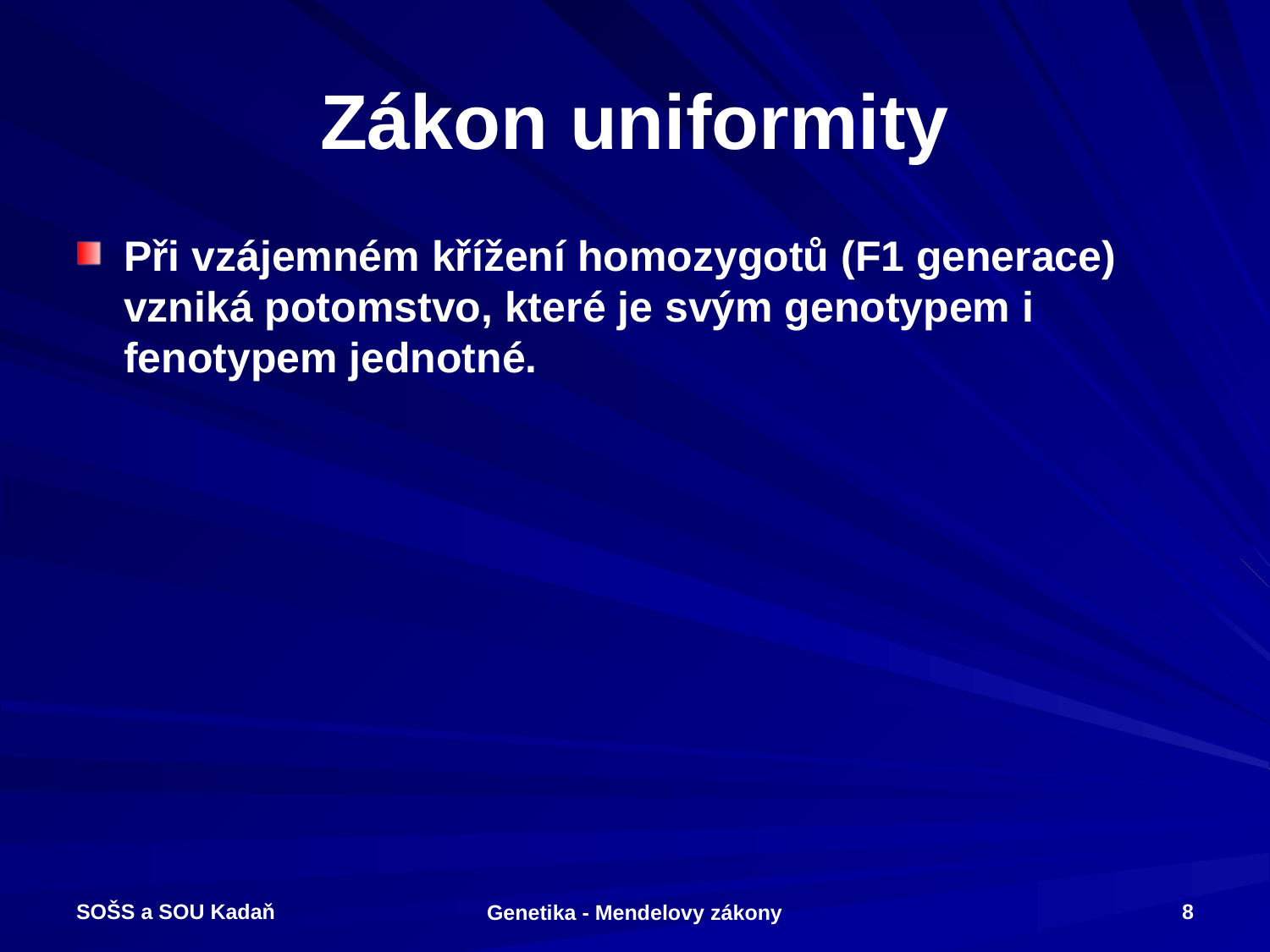

# Zákon uniformity
Při vzájemném křížení homozygotů (F1 generace) vzniká potomstvo, které je svým genotypem i fenotypem jednotné.
SOŠS a SOU Kadaň
8
Genetika - Mendelovy zákony